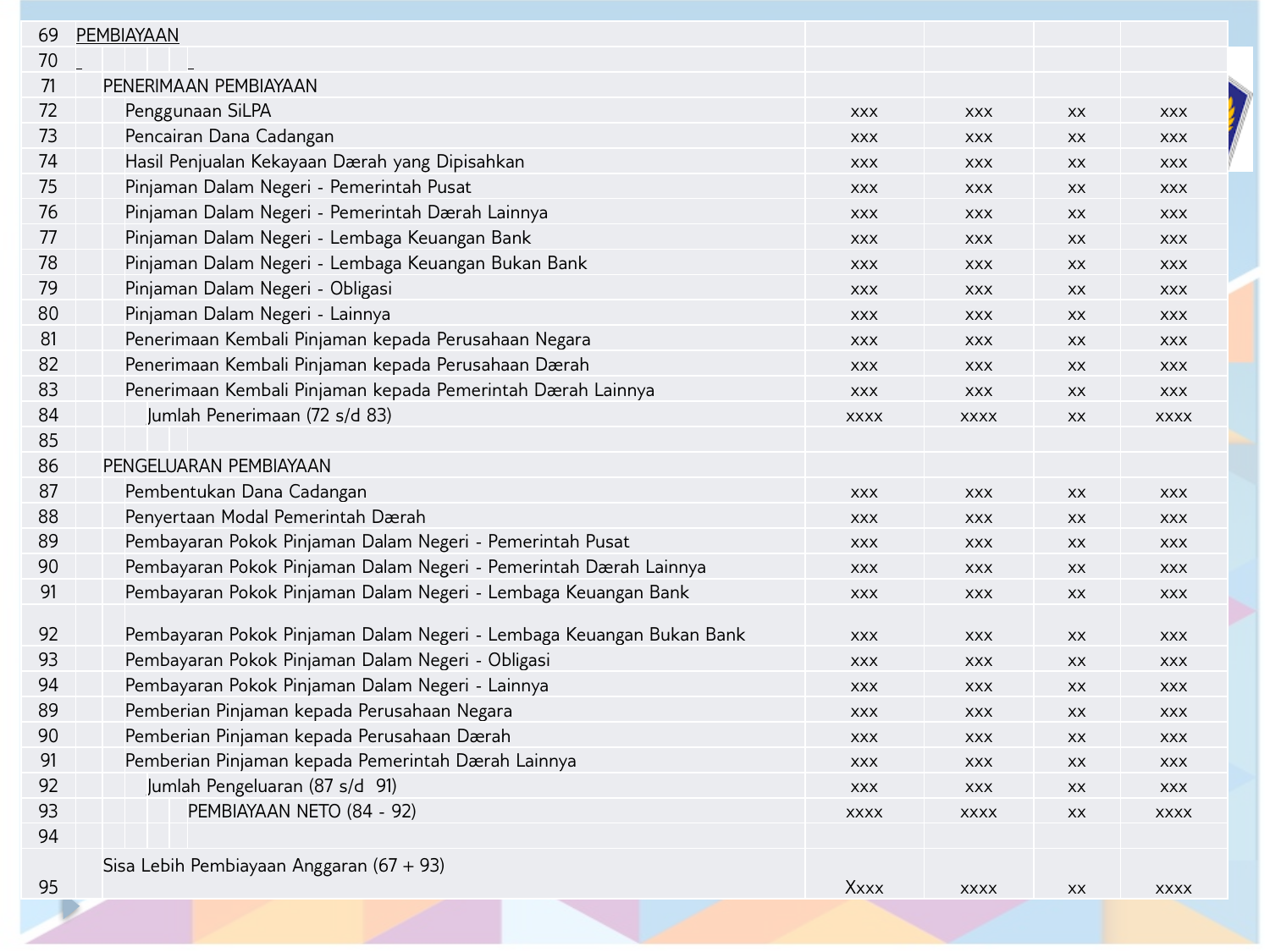

| 69 | PEMBIAYAAN |  |  |  |  |  |  |  |  |  |
| --- | --- | --- | --- | --- | --- | --- | --- | --- | --- | --- |
| 70 |  |  |  |  |  |  |  |  |  |  |
| 71 |  | PENERIMAAN PEMBIAYAAN |  |  |  |  |  |  |  |  |
| 72 |  |  | Penggunaan SiLPA |  |  |  | xxx | xxx | xx | xxx |
| 73 |  |  | Pencairan Dana Cadangan |  |  |  | xxx | xxx | xx | xxx |
| 74 |  |  | Hasil Penjualan Kekayaan Daerah yang Dipisahkan |  |  |  | xxx | xxx | xx | xxx |
| 75 |  |  | Pinjaman Dalam Negeri - Pemerintah Pusat |  |  |  | xxx | xxx | xx | xxx |
| 76 |  |  | Pinjaman Dalam Negeri - Pemerintah Daerah Lainnya |  |  |  | xxx | xxx | xx | xxx |
| 77 |  |  | Pinjaman Dalam Negeri - Lembaga Keuangan Bank |  |  |  | xxx | xxx | xx | xxx |
| 78 |  |  | Pinjaman Dalam Negeri - Lembaga Keuangan Bukan Bank |  |  |  | xxx | xxx | xx | xxx |
| 79 |  |  | Pinjaman Dalam Negeri - Obligasi |  |  |  | xxx | xxx | xx | xxx |
| 80 |  |  | Pinjaman Dalam Negeri - Lainnya |  |  |  | xxx | xxx | xx | xxx |
| 81 |  |  | Penerimaan Kembali Pinjaman kepada Perusahaan Negara |  |  |  | xxx | xxx | xx | xxx |
| 82 |  |  | Penerimaan Kembali Pinjaman kepada Perusahaan Daerah |  |  |  | xxx | xxx | xx | xxx |
| 83 |  |  | Penerimaan Kembali Pinjaman kepada Pemerintah Daerah Lainnya |  |  |  | xxx | xxx | xx | xxx |
| 84 |  |  |  | Jumlah Penerimaan (72 s/d 83) |  |  | xxxx | xxxx | xx | xxxx |
| 85 |  |  |  |  |  |  |  |  |  |  |
| 86 |  | PENGELUARAN PEMBIAYAAN |  |  |  |  |  |  |  |  |
| 87 |  |  | Pembentukan Dana Cadangan |  |  |  | xxx | xxx | xx | xxx |
| 88 |  |  | Penyertaan Modal Pemerintah Daerah |  |  |  | xxx | xxx | xx | xxx |
| 89 |  |  | Pembayaran Pokok Pinjaman Dalam Negeri - Pemerintah Pusat |  |  |  | xxx | xxx | xx | xxx |
| 90 |  |  | Pembayaran Pokok Pinjaman Dalam Negeri - Pemerintah Daerah Lainnya |  |  |  | xxx | xxx | xx | xxx |
| 91 |  |  | Pembayaran Pokok Pinjaman Dalam Negeri - Lembaga Keuangan Bank |  |  |  | xxx | xxx | xx | xxx |
| 92 |  |  | Pembayaran Pokok Pinjaman Dalam Negeri - Lembaga Keuangan Bukan Bank |  |  |  | xxx | xxx | xx | xxx |
| 93 |  |  | Pembayaran Pokok Pinjaman Dalam Negeri - Obligasi |  |  |  | xxx | xxx | xx | xxx |
| 94 |  |  | Pembayaran Pokok Pinjaman Dalam Negeri - Lainnya |  |  |  | xxx | xxx | xx | xxx |
| 89 |  |  | Pemberian Pinjaman kepada Perusahaan Negara |  |  |  | xxx | xxx | xx | xxx |
| 90 |  |  | Pemberian Pinjaman kepada Perusahaan Daerah |  |  |  | xxx | xxx | xx | xxx |
| 91 |  |  | Pemberian Pinjaman kepada Pemerintah Daerah Lainnya |  |  |  | xxx | xxx | xx | xxx |
| 92 |  |  |  | Jumlah Pengeluaran (87 s/d 91) |  |  | xxx | xxx | xx | xxx |
| 93 |  |  |  |  |  | PEMBIAYAAN NETO (84 - 92) | xxxx | xxxx | xx | xxxx |
| 94 |  |  |  |  |  |  |  |  |  |  |
| 95 |  | Sisa Lebih Pembiayaan Anggaran (67 + 93) |  |  |  |  | Xxxx | xxxx | xx | xxxx |